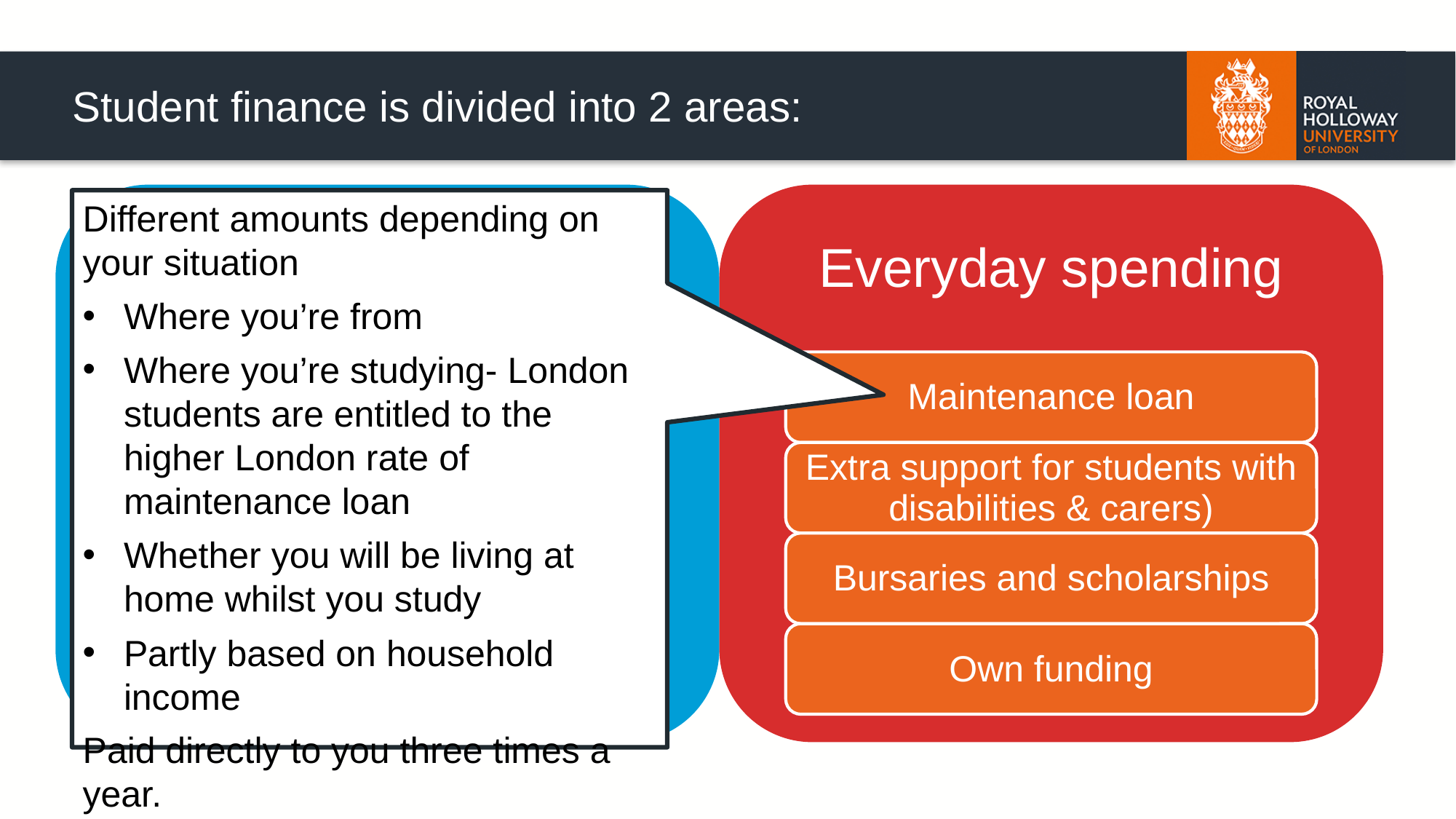

# Student finance is divided into 2 areas:
Tuition fees
Everyday spending
Maintenance loan
Extra support for students with disabilities & carers)
Scholarships & bursaries
Bursaries and scholarships
Own funding
Own funding
Different amounts depending on your situation
Where you’re from
Where you’re studying- London students are entitled to the higher London rate of maintenance loan
Whether you will be living at home whilst you study
Partly based on household income
Paid directly to you three times a year.